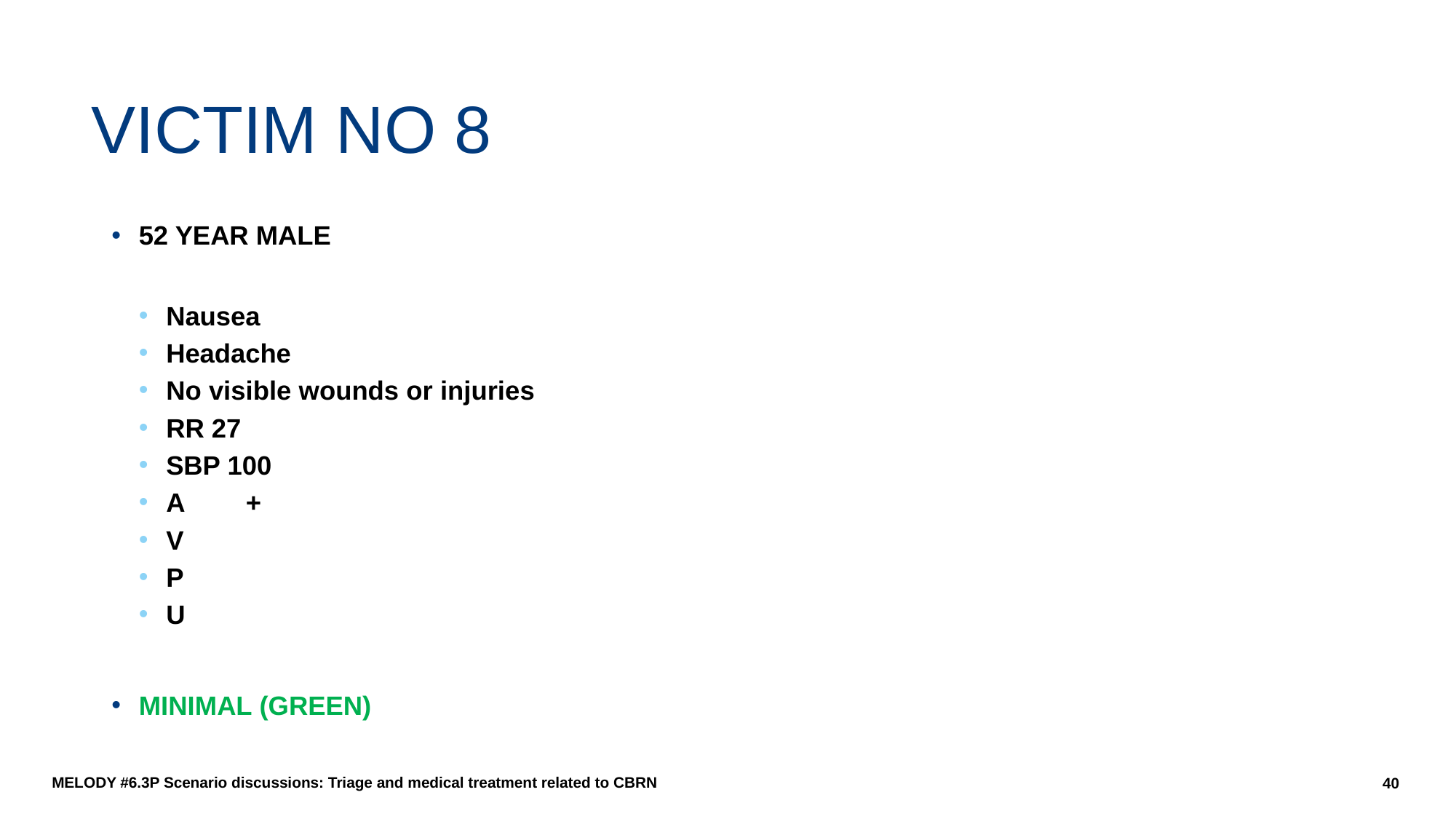

# VICTIM NO 8
52 YEAR MALE

Nausea
Headache
No visible wounds or injuries
RR 27
SBP 100
A	+
V
P
U

MINIMAL (GREEN)

MELODY #6.3P Scenario discussions: Triage and medical treatment related to CBRN
40